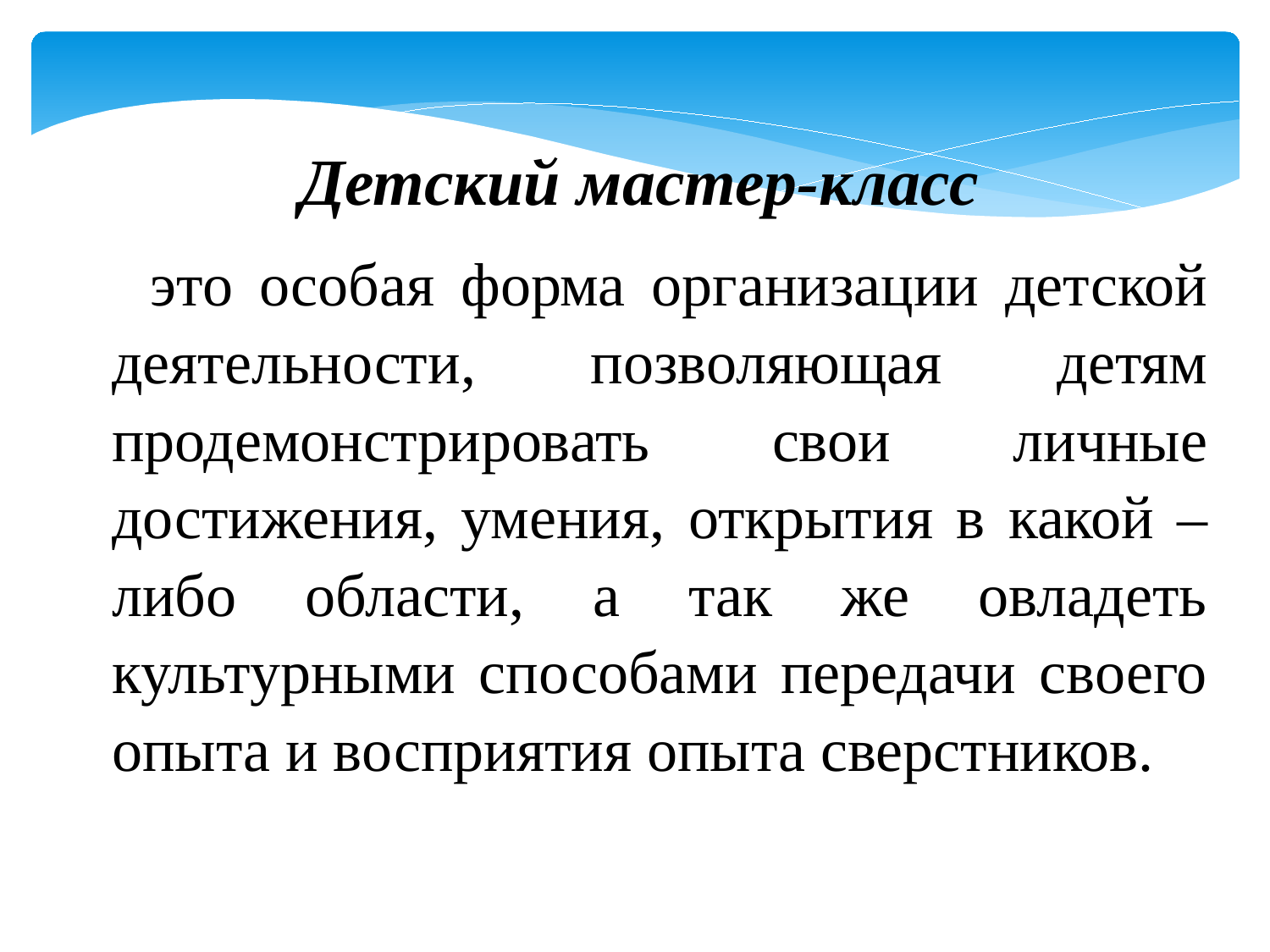

Детский мастер-класс
   это особая форма организации детской деятельности, позволяющая детям продемонстрировать свои личные достижения, умения, открытия в какой – либо области, а так же овладеть культурными способами передачи своего опыта и восприятия опыта сверстников.